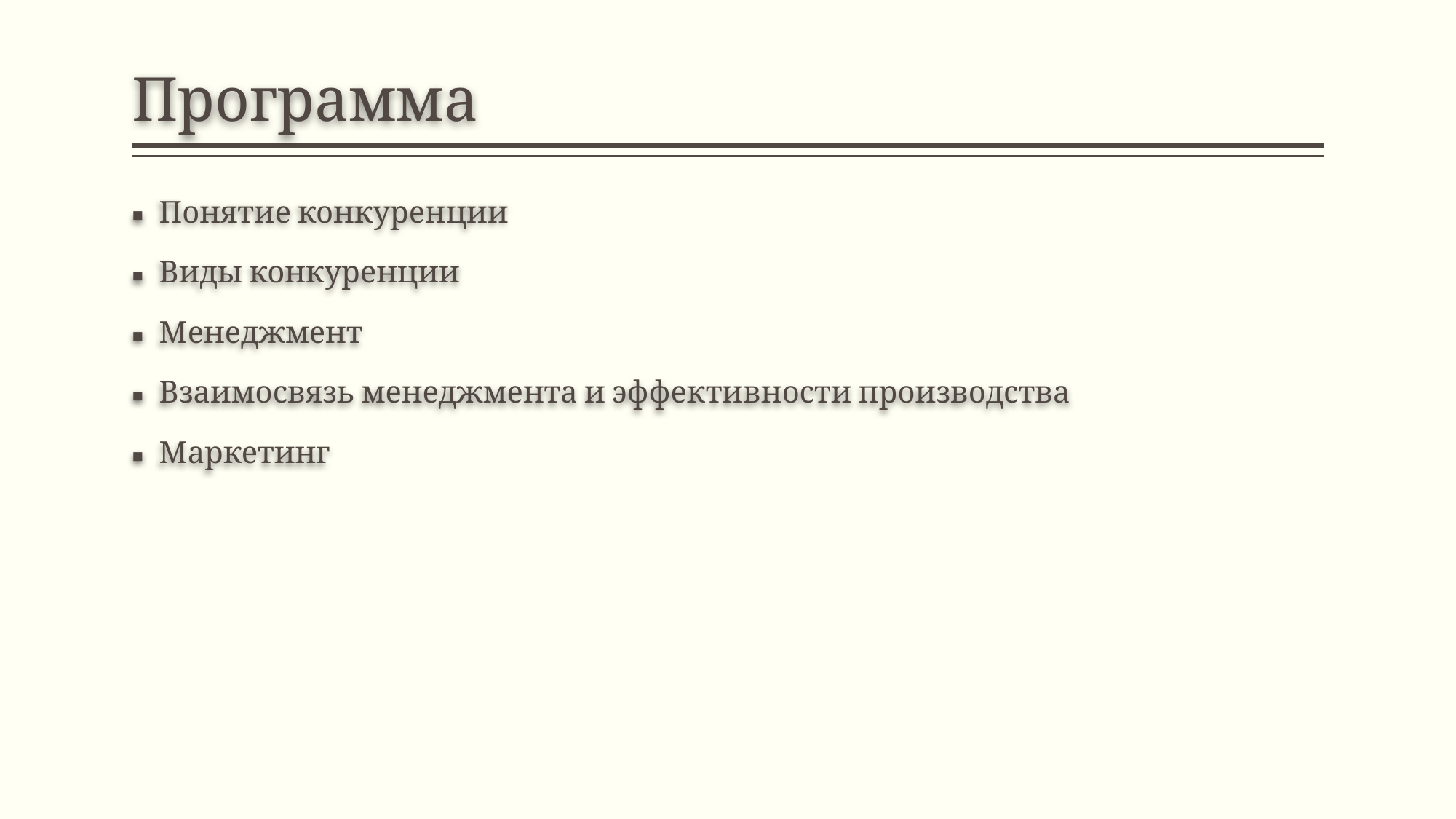

# Программа
Понятие конкуренции
Виды конкуренции
Менеджмент
Взаимосвязь менеджмента и эффективности производства
Маркетинг